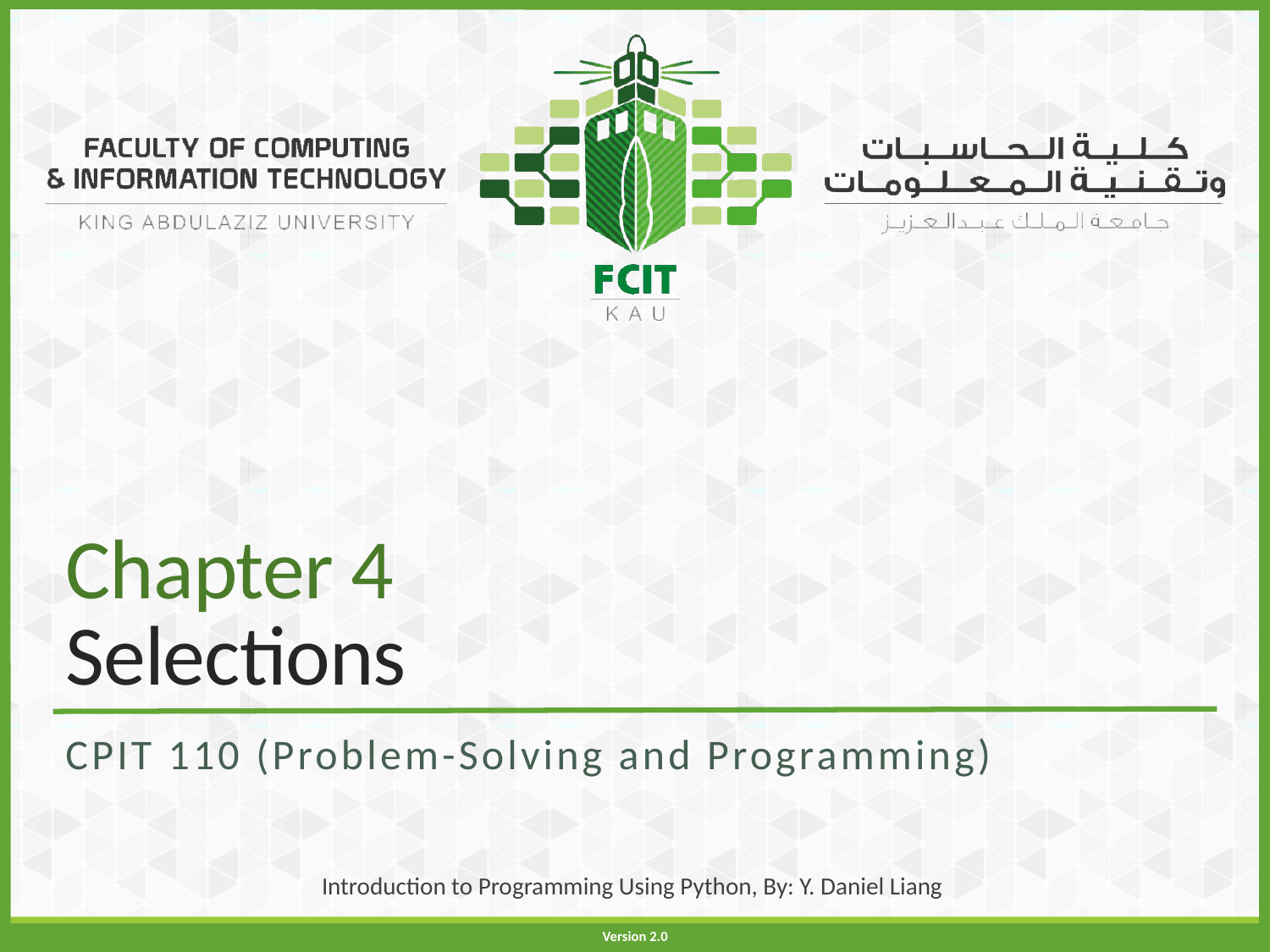

# Chapter 4 Selections
CPIT 110 (Problem-Solving and Programming)
Introduction to Programming Using Python, By: Y. Daniel Liang
Version 2.0